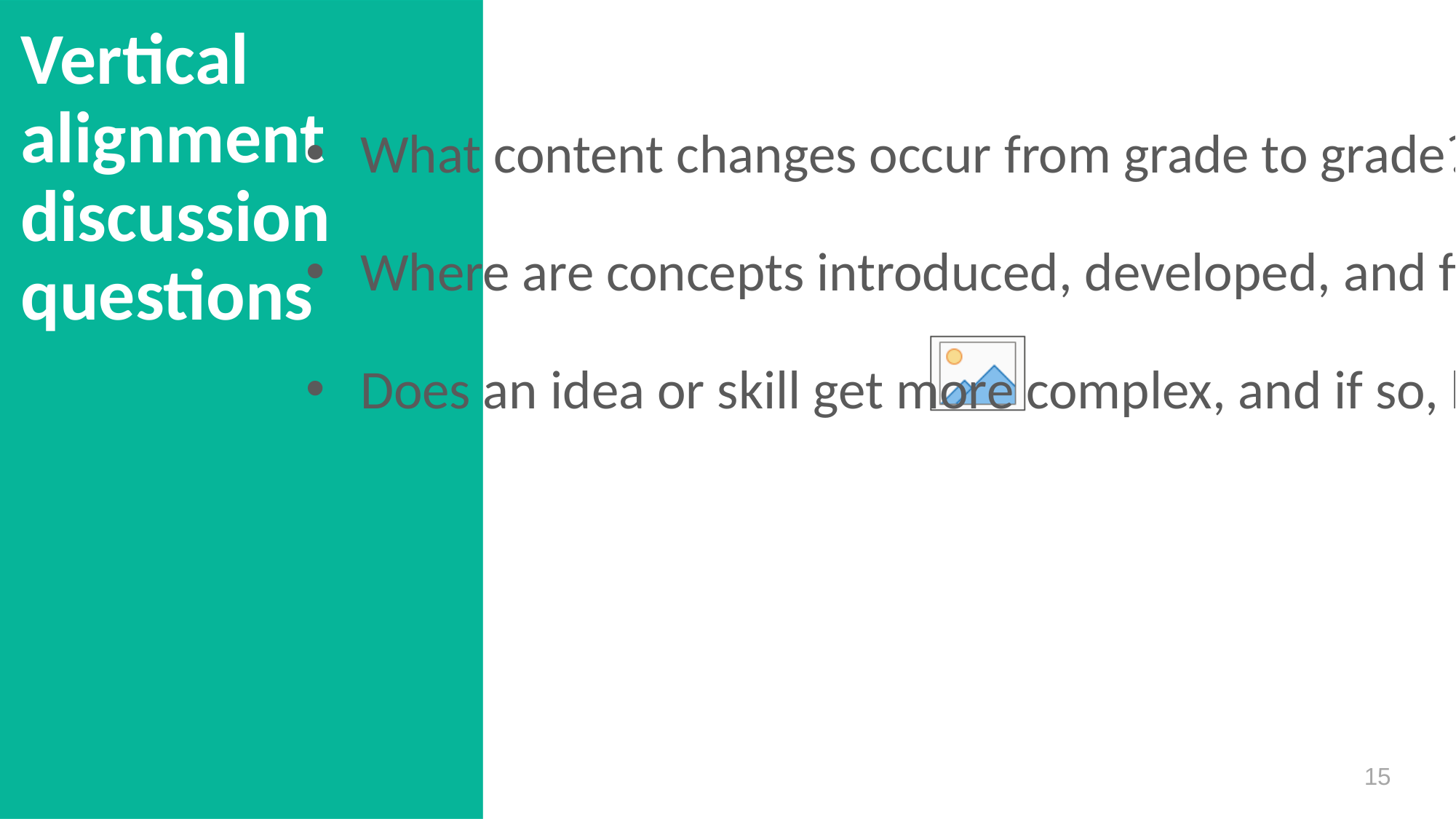

# Vertical alignment discussion questions
What content changes occur from grade to grade?

Where are concepts introduced, developed, and finalized?

Does an idea or skill get more complex, and if so, how?
15